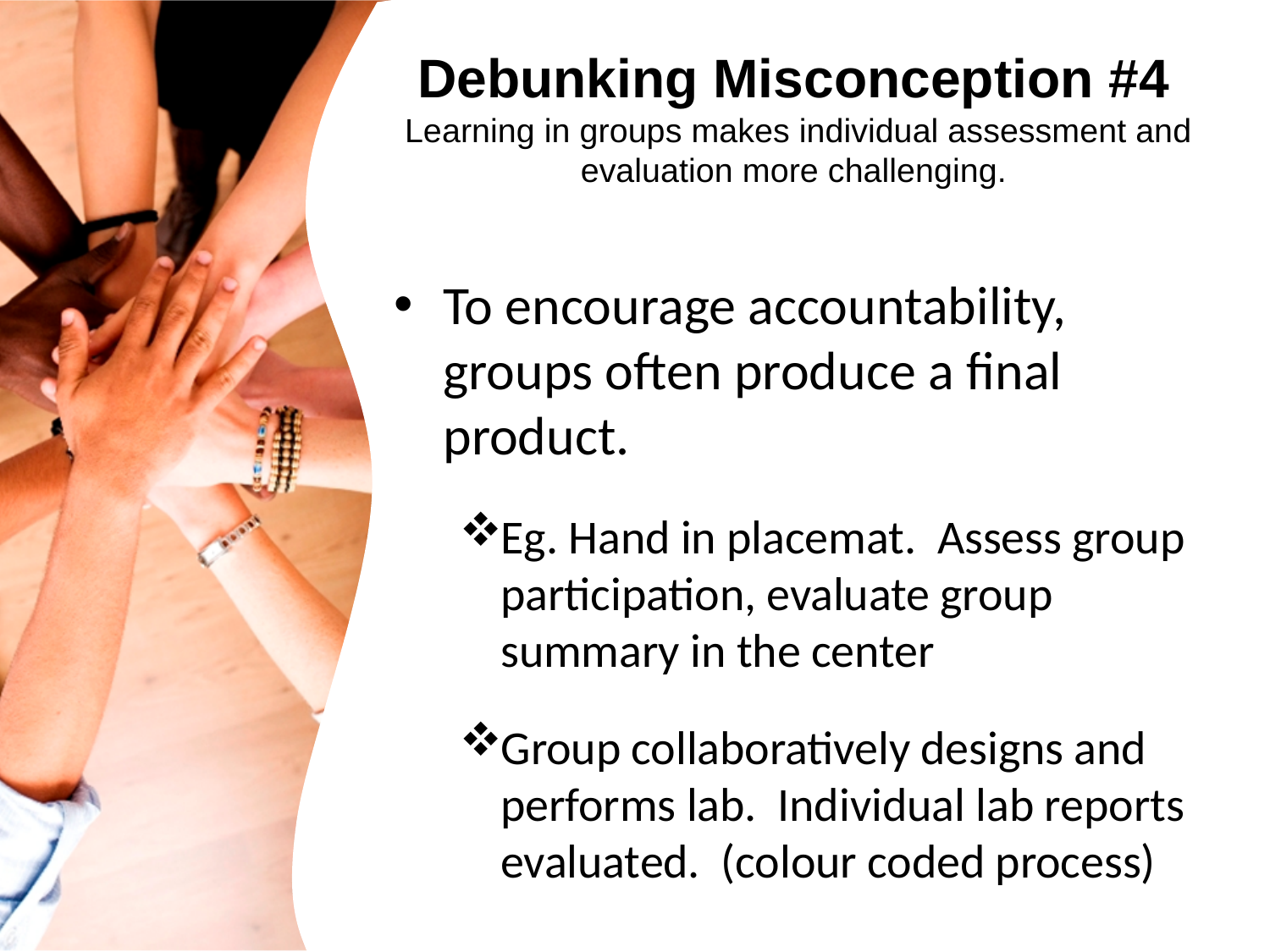

# Debunking Misconception #4 Learning in groups makes individual assessment and evaluation more challenging.
To encourage accountability, groups often produce a final product.
Eg. Hand in placemat.  Assess group participation, evaluate group summary in the center
Group collaboratively designs and performs lab.  Individual lab reports evaluated.  (colour coded process)